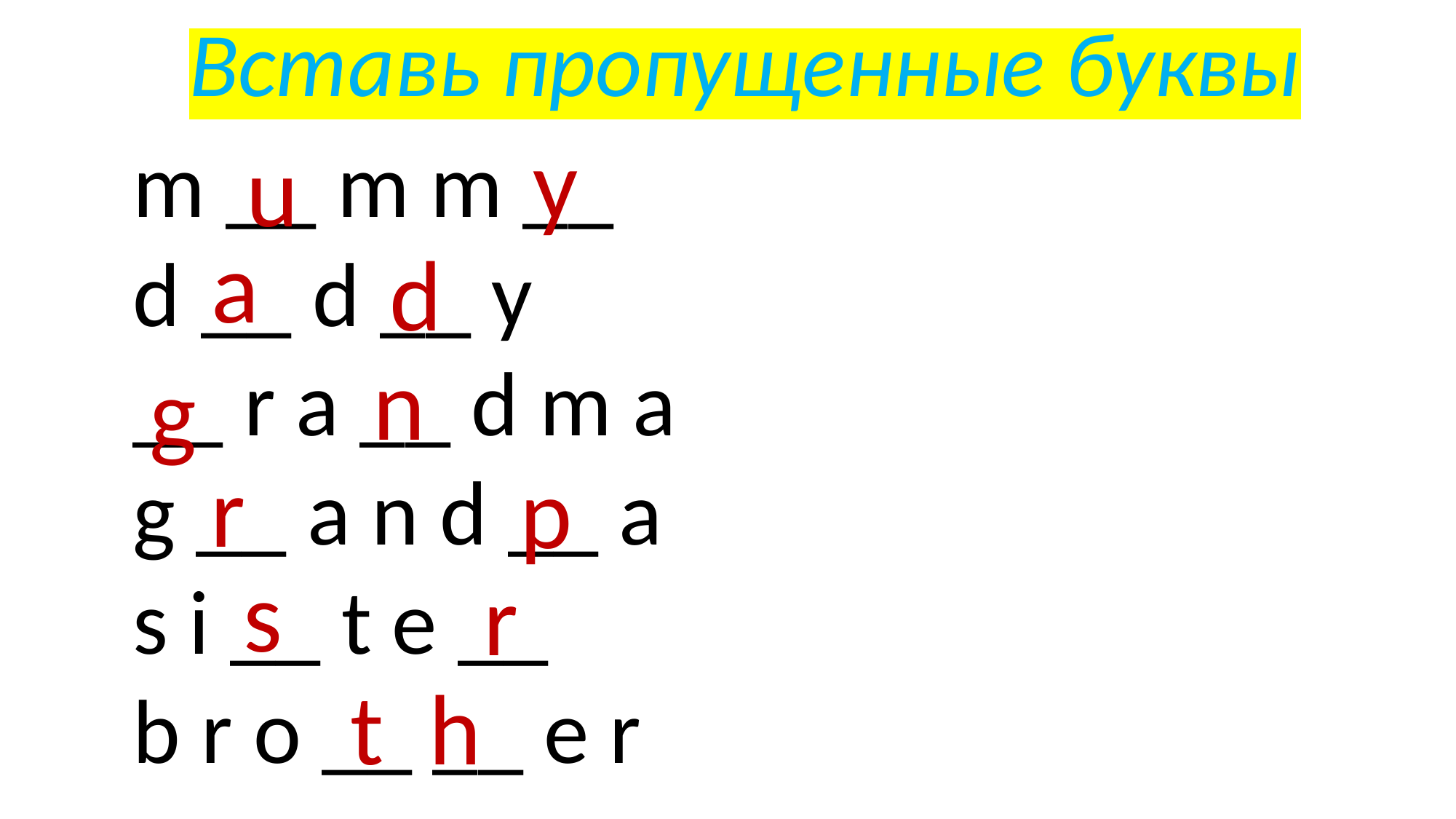

Вставь пропущенные буквы
y
m __ m m __
d __ d __ y
__ r a __ d m a
g __ a n d __ a
s i __ t e __
b r o __ __ e r

u
a
d
n
g
r
p
s
r
t  h